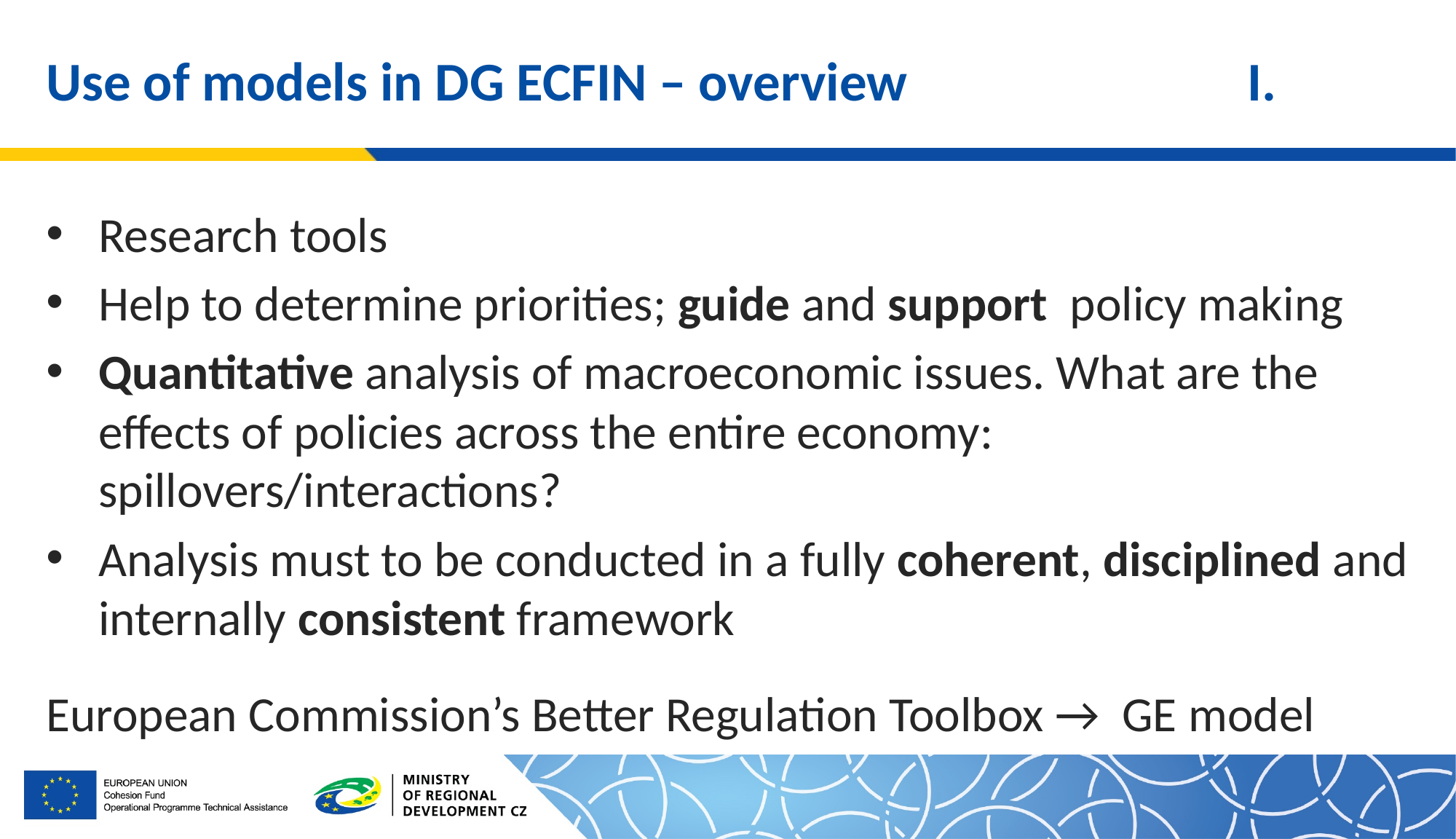

# Use of models in DG ECFIN – overview				I.
Research tools
Help to determine priorities; guide and support  policy making
Quantitative analysis of macroeconomic issues. What are the effects of policies across the entire economy: spillovers/interactions?
Analysis must to be conducted in a fully coherent, disciplined and internally consistent framework

European Commission’s Better Regulation Toolbox →  GE model